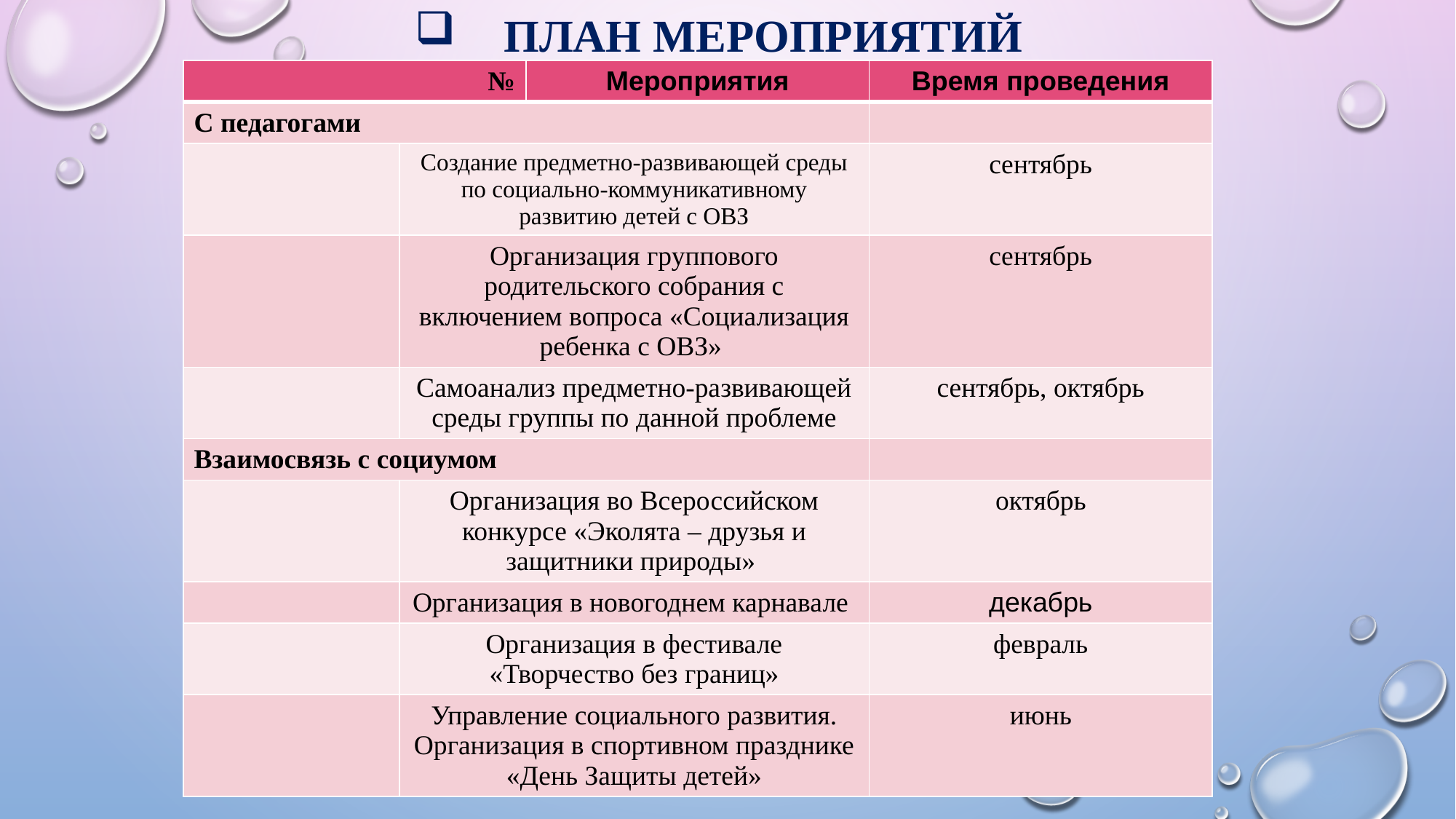

# ПЛАН МЕРОПРИЯТИЙ
| № |  | Мероприятия | Время проведения |
| --- | --- | --- | --- |
| С педагогами |  |  |  |
|  | Создание предметно-развивающей среды по социально-коммуникативному развитию детей с ОВЗ |  | сентябрь |
|  | Организация группового родительского собрания с включением вопроса «Социализация ребенка с ОВЗ» |  | сентябрь |
|  | Самоанализ предметно-развивающей среды группы по данной проблеме |  | сентябрь, октябрь |
| Взаимосвязь с социумом |  |  |  |
|  | Организация во Всероссийском конкурсе «Эколята – друзья и защитники природы» |  | октябрь |
|  | Организация в новогоднем карнавале |  | декабрь |
|  | Организация в фестивале «Творчество без границ» |  | февраль |
|  | Управление социального развития. Организация в спортивном празднике «День Защиты детей» |  | июнь |